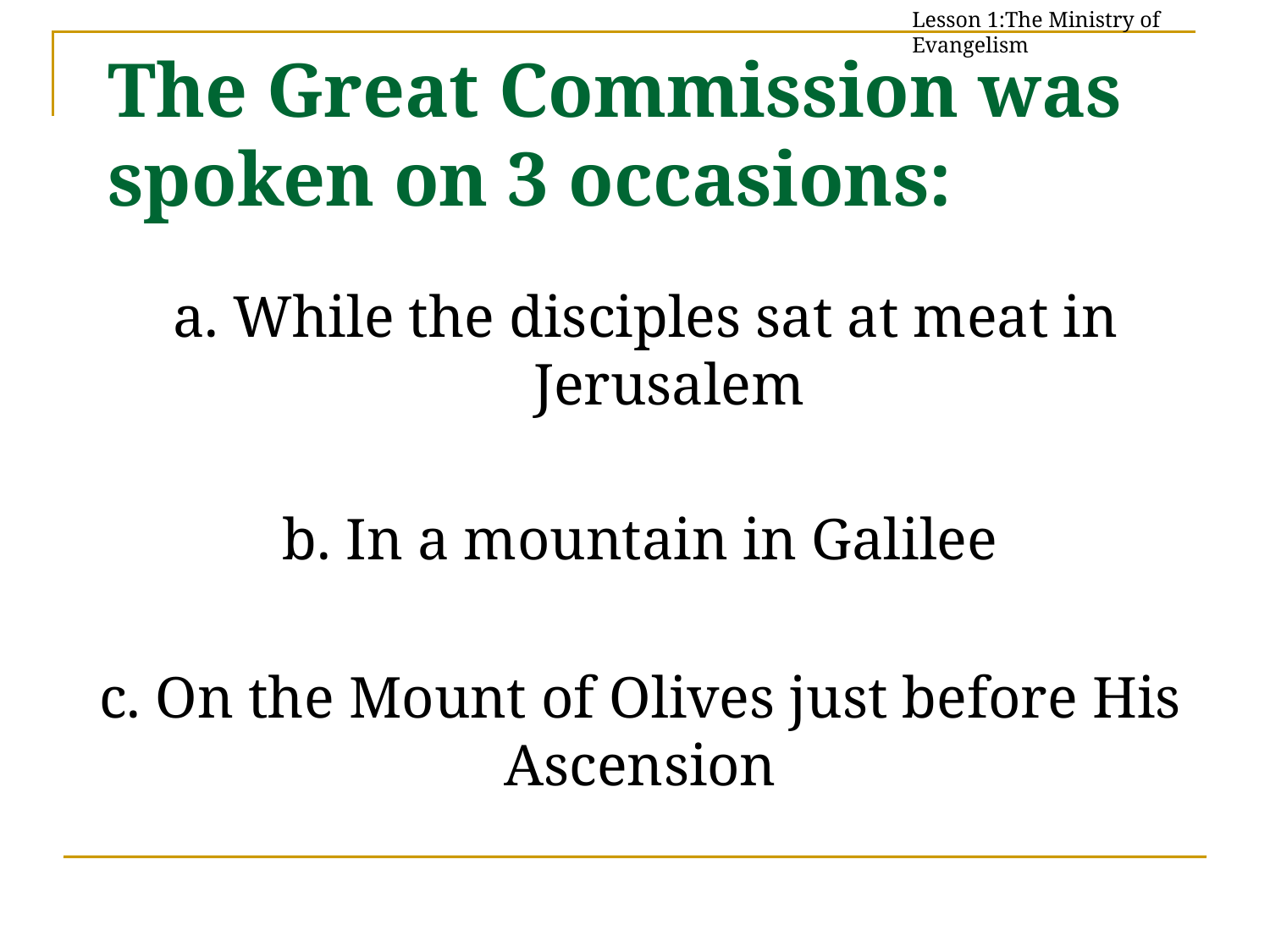

Lesson 1:The Ministry of Evangelism
The Great Commission was spoken on 3 occasions:
a. While the disciples sat at meat in Jerusalem

b. In a mountain in Galilee
c. On the Mount of Olives just before His Ascension